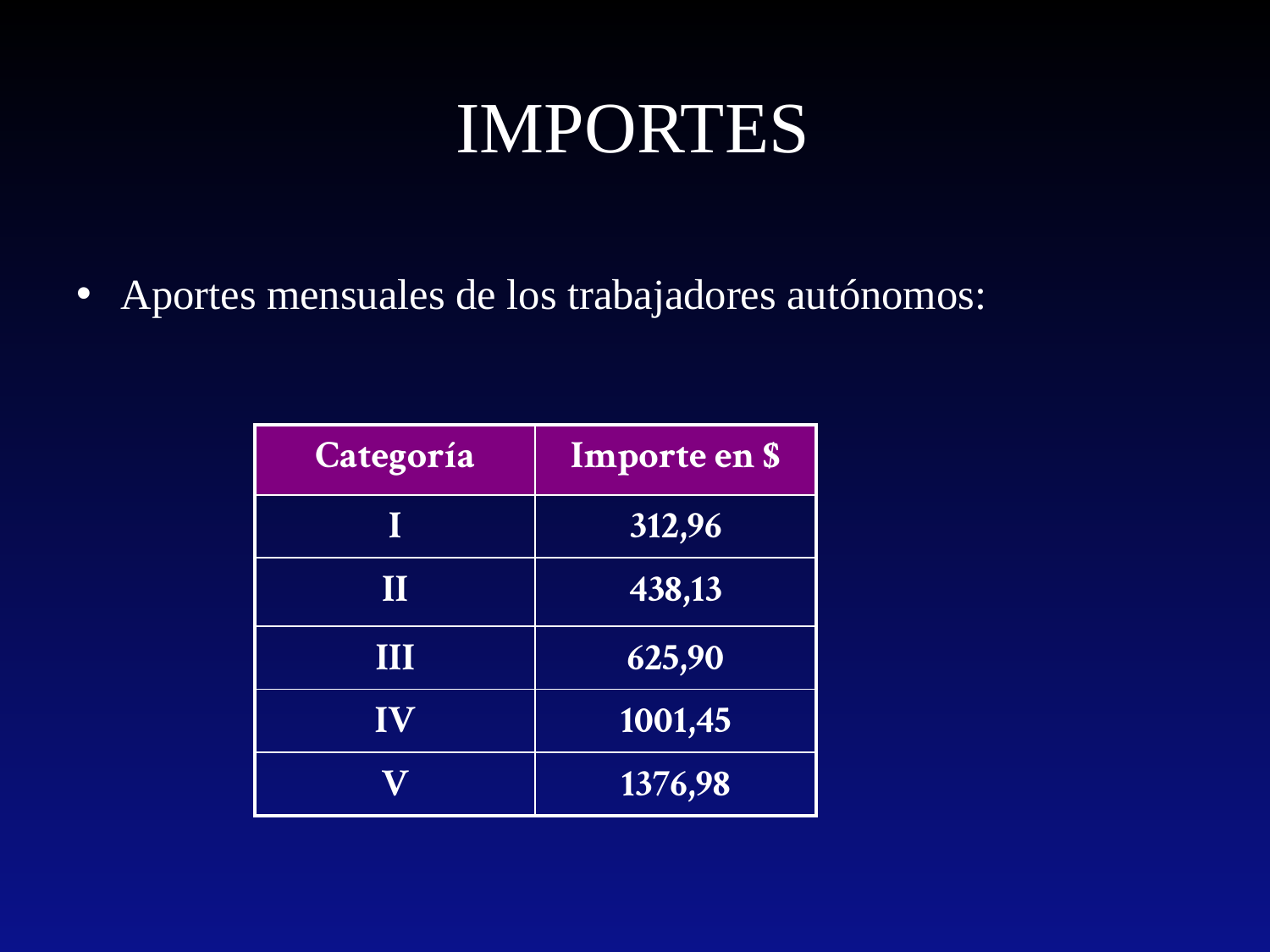

# IMPORTES
Aportes mensuales de los trabajadores autónomos:

| Categoría | Importe en $ |
| --- | --- |
| I | 312,96 |
| II | 438,13 |
| III | 625,90 |
| IV | 1001,45 |
| V | 1376,98 |